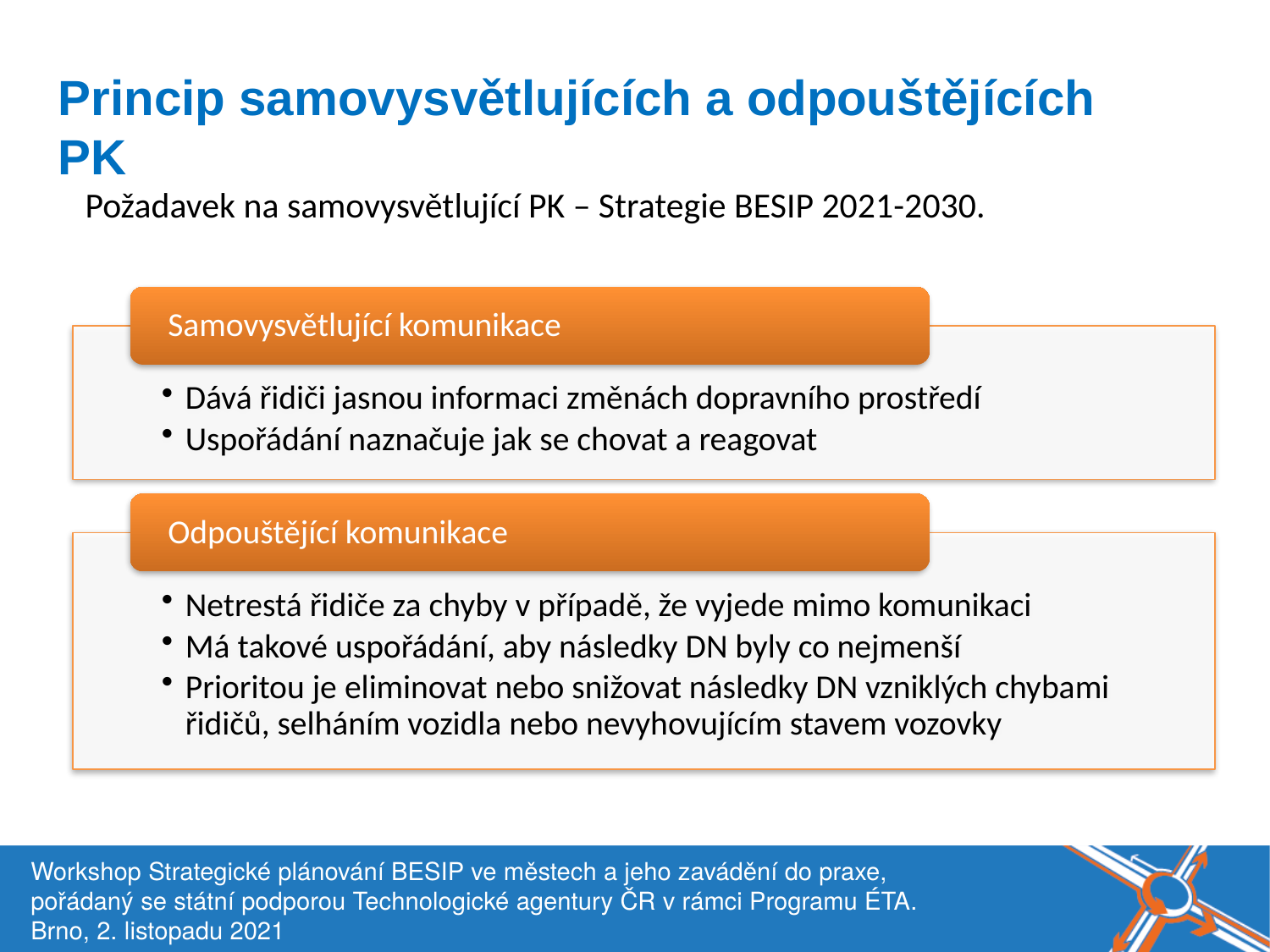

Název akce, místo, datum
Princip samovysvětlujících a odpouštějících PK
Požadavek na samovysvětlující PK – Strategie BESIP 2021-2030.

Dává řidiči jasnou informaci změnách dopravního prostředí
Uspořádání naznačuje jak se chovat a reagovat
Samovysvětlující komunikace
Netrestá řidiče za chyby v případě, že vyjede mimo komunikaci
Má takové uspořádání, aby následky DN byly co nejmenší
Prioritou je eliminovat nebo snižovat následky DN vzniklých chybami řidičů, selháním vozidla nebo nevyhovujícím stavem vozovky
Odpouštějící komunikace